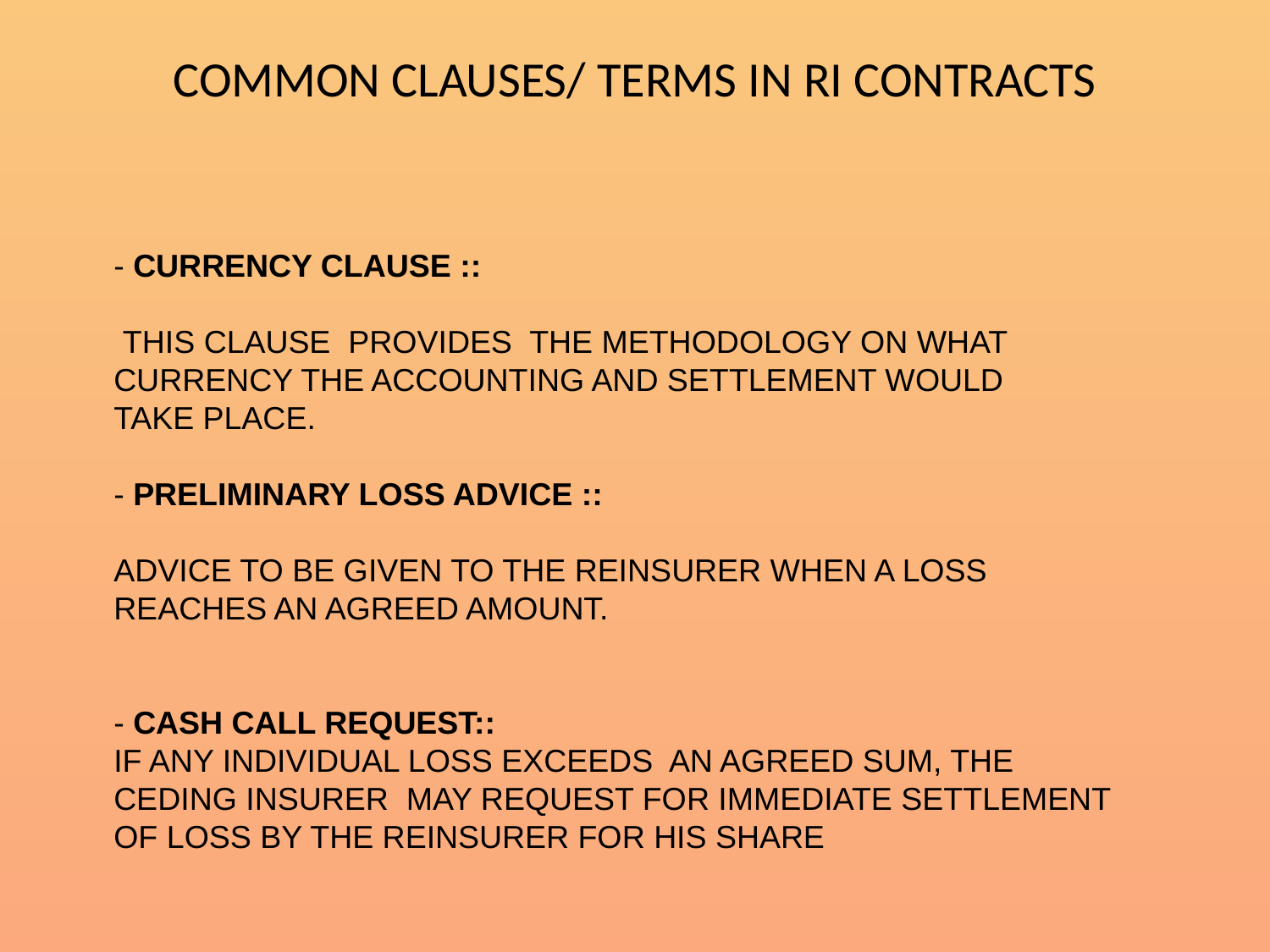

# COMMON CLAUSES/ TERMS IN RI CONTRACTS

- CURRENCY CLAUSE ::

 THIS CLAUSE  PROVIDES  THE METHODOLOGY ON WHAT
CURRENCY THE ACCOUNTING AND SETTLEMENT WOULD
TAKE PLACE.

- PRELIMINARY LOSS ADVICE ::

ADVICE TO BE GIVEN TO THE REINSURER WHEN A LOSS REACHES AN AGREED AMOUNT.

- CASH CALL REQUEST::
IF ANY INDIVIDUAL LOSS EXCEEDS  AN AGREED SUM, THE
CEDING INSURER  MAY REQUEST FOR IMMEDIATE SETTLEMENT
OF LOSS BY THE REINSURER FOR HIS SHARE